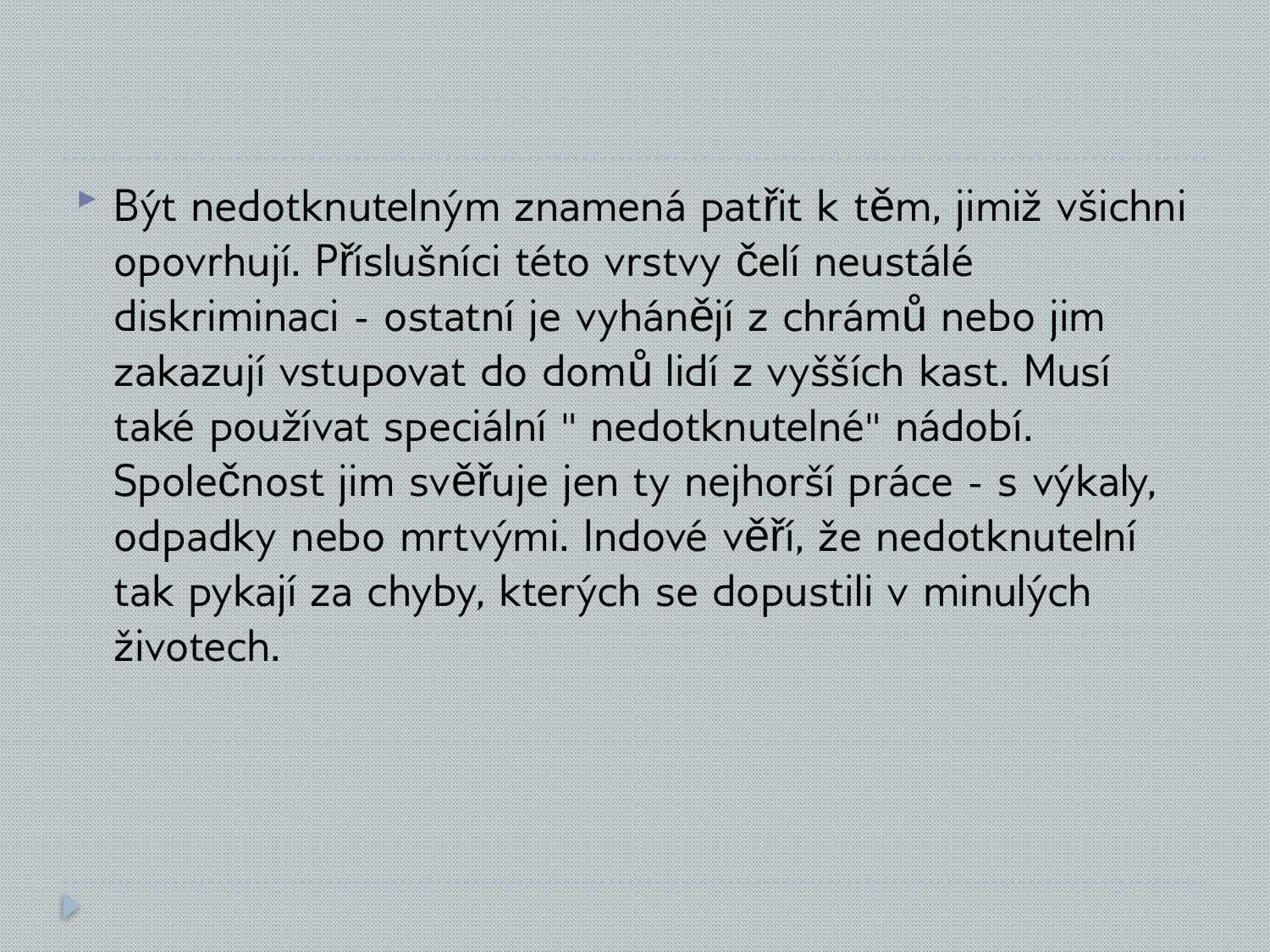

#
Být nedotknutelným znamená patřit k těm, jimiž všichni opovrhují. Příslušníci této vrstvy čelí neustálé diskriminaci - ostatní je vyhánějí z chrámů nebo jim zakazují vstupovat do domů lidí z vyšších kast. Musí také používat speciální " nedotknutelné" nádobí. Společnost jim svěřuje jen ty nejhorší práce - s výkaly, odpadky nebo mrtvými. Indové věří, že nedotknutelní tak pykají za chyby, kterých se dopustili v minulých životech.